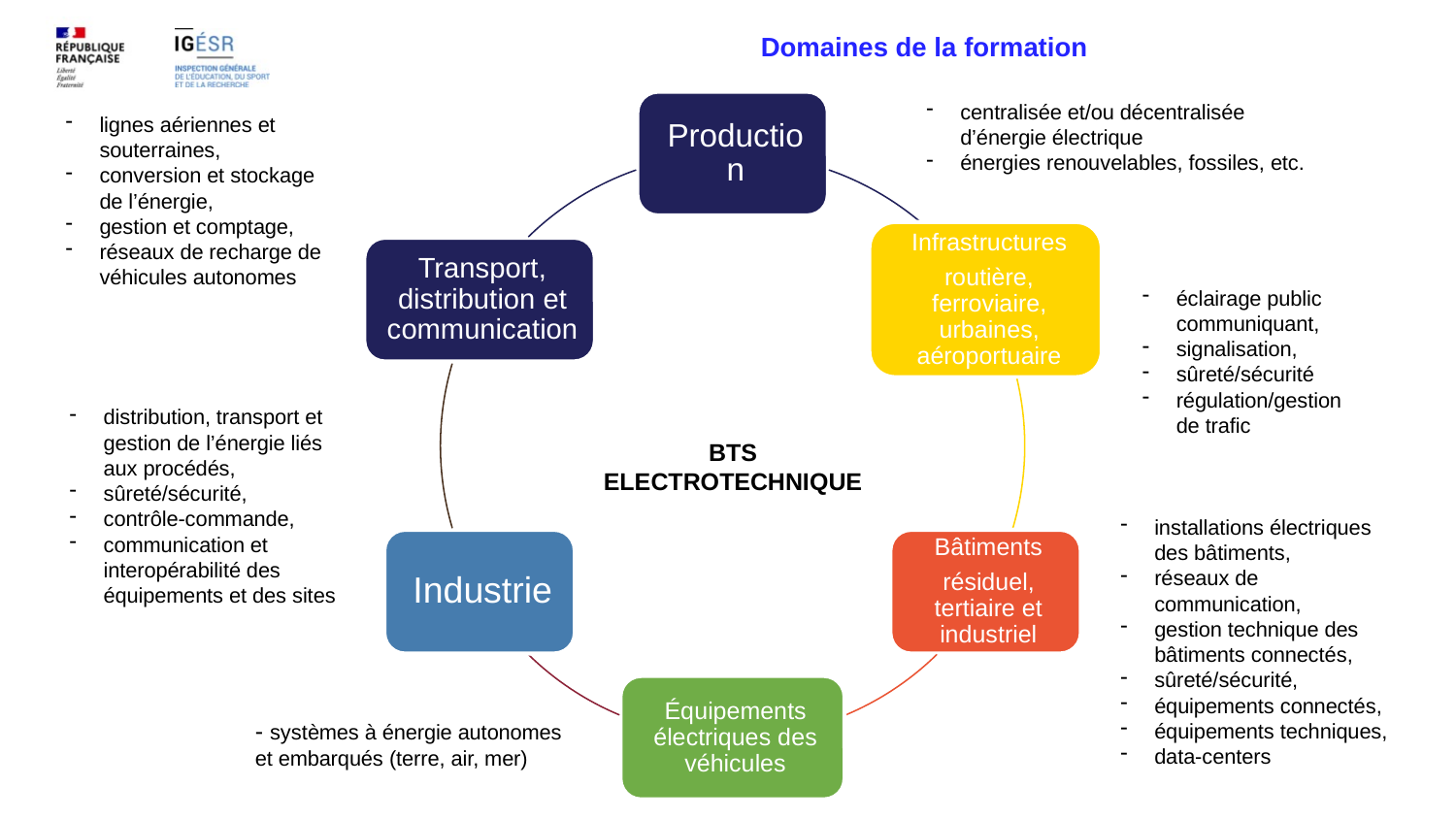

Domaines de la formation
Production
Infrastructures
routière, ferroviaire, urbaines, aéroportuaire
Bâtiments
résiduel, tertiaire et industriel
Équipements électriques des véhicules
Industrie
Transport, distribution et communication
centralisée et/ou décentralisée d’énergie électrique
énergies renouvelables, fossiles, etc.
lignes aériennes et souterraines,
conversion et stockage de l’énergie,
gestion et comptage,
réseaux de recharge de véhicules autonomes
éclairage public communiquant,
signalisation,
sûreté/sécurité
régulation/gestion de trafic
distribution, transport et gestion de l’énergie liés aux procédés,
sûreté/sécurité,
contrôle-commande,
communication et interopérabilité des équipements et des sites
installations électriques des bâtiments,
réseaux de communication,
gestion technique des bâtiments connectés,
sûreté/sécurité,
équipements connectés,
équipements techniques,
data-centers
- systèmes à énergie autonomes et embarqués (terre, air, mer)
BTS
ELECTROTECHNIQUE
14